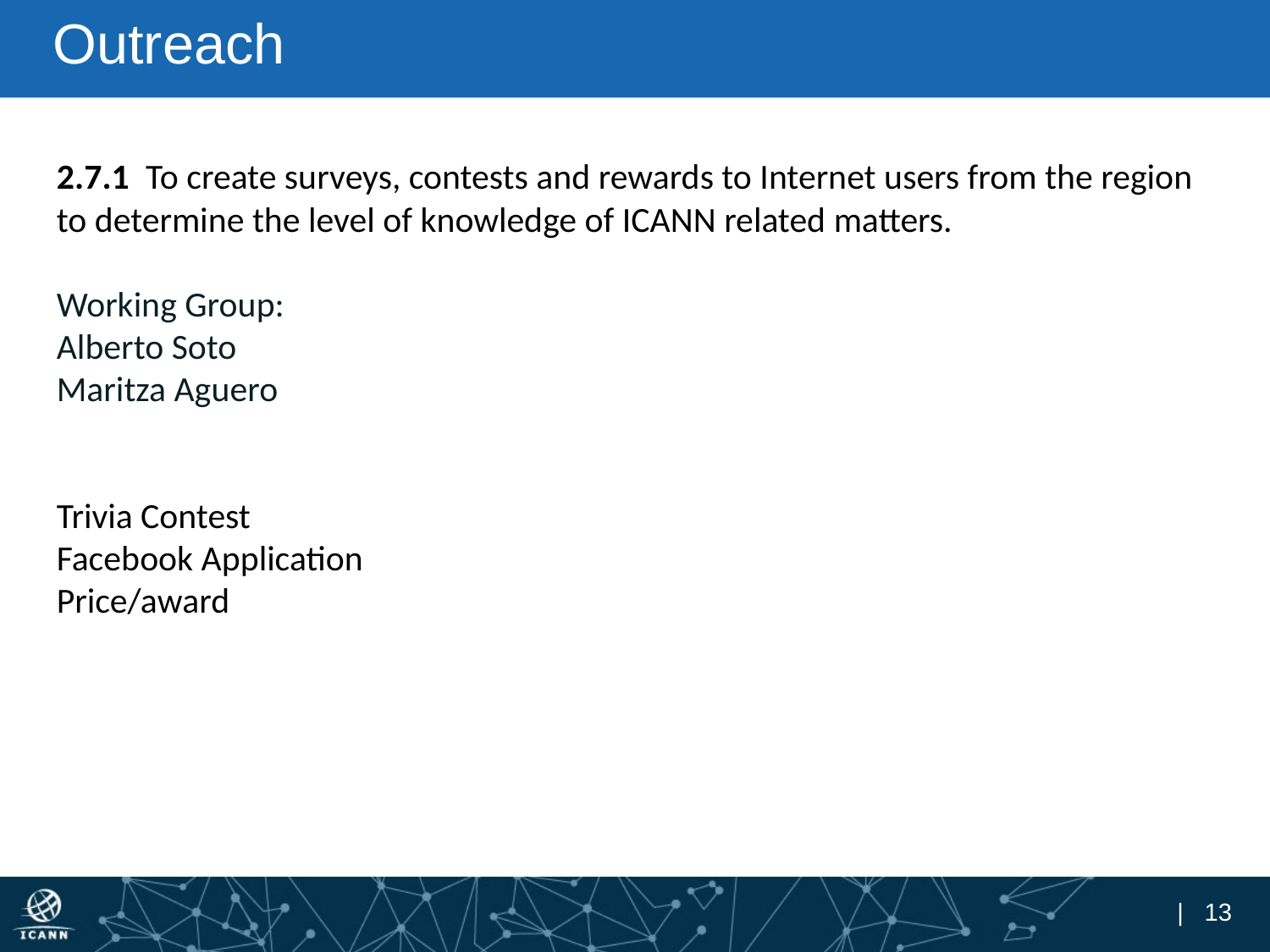

# Outreach
2.7.1  To create surveys, contests and rewards to Internet users from the region to determine the level of knowledge of ICANN related matters.

Working Group:
Alberto Soto
Maritza Aguero

Trivia Contest
Facebook Application
Price/award